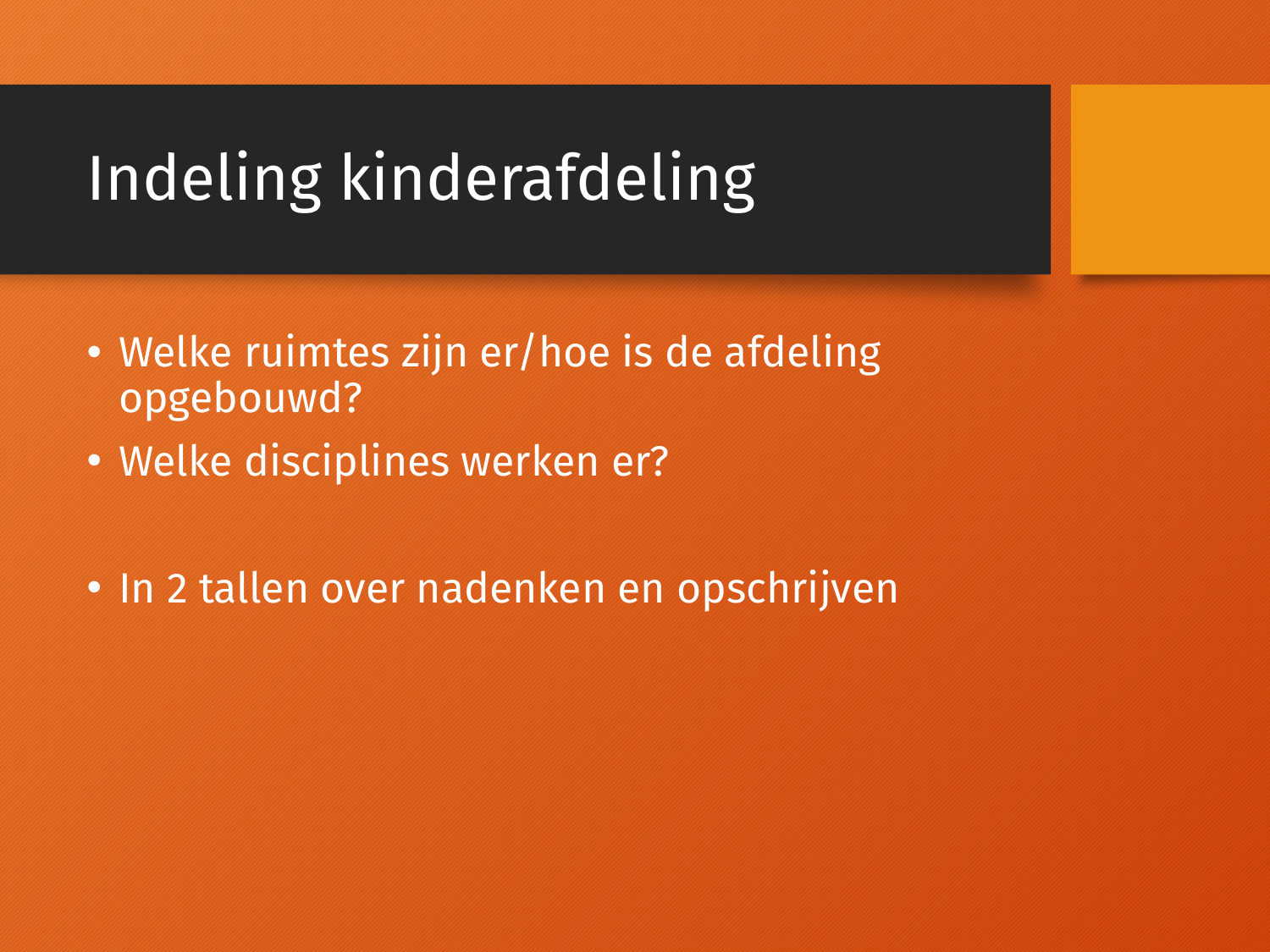

# Indeling kinderafdeling
Welke ruimtes zijn er/hoe is de afdeling opgebouwd?
Welke disciplines werken er?

In 2 tallen over nadenken en opschrijven